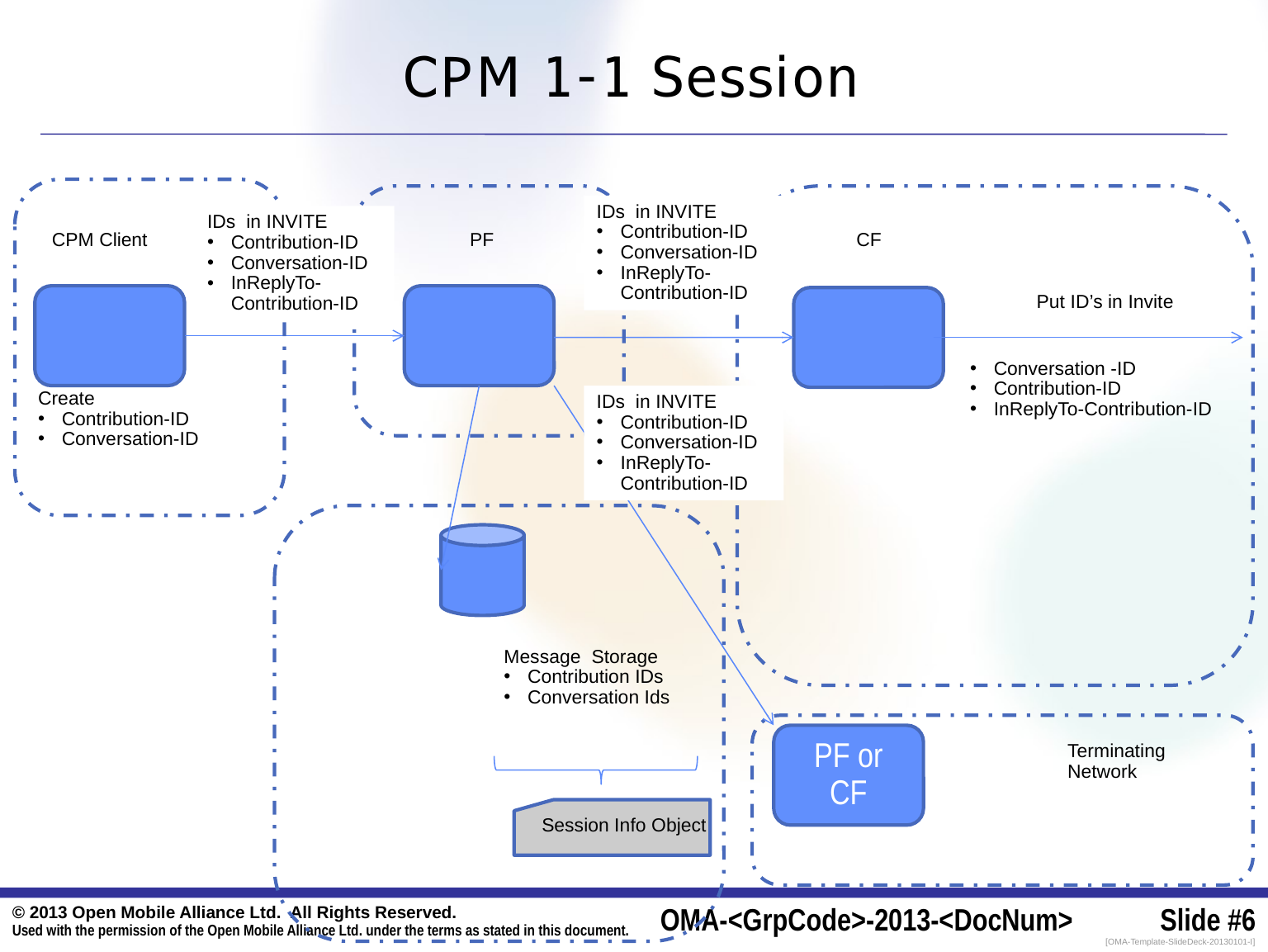

# CPM 1-1 Session

0
IDs  in INVITE
Contribution-ID
Conversation-ID
InReplyTo-Contribution-ID
IDs  in INVITE
Contribution-ID
Conversation-ID
InReplyTo-Contribution-ID
CPM Client
PF
CF
Put ID’s in Invite

Conversation -ID
Contribution-ID
InReplyTo-Contribution-ID

Create
Contribution-ID
Conversation-ID
IDs  in INVITE
Contribution-ID
Conversation-ID
InReplyTo-Contribution-ID

Message  Storage
Contribution IDs
Conversation Ids

0
PF or CF
Terminating
Network

Session Info Object